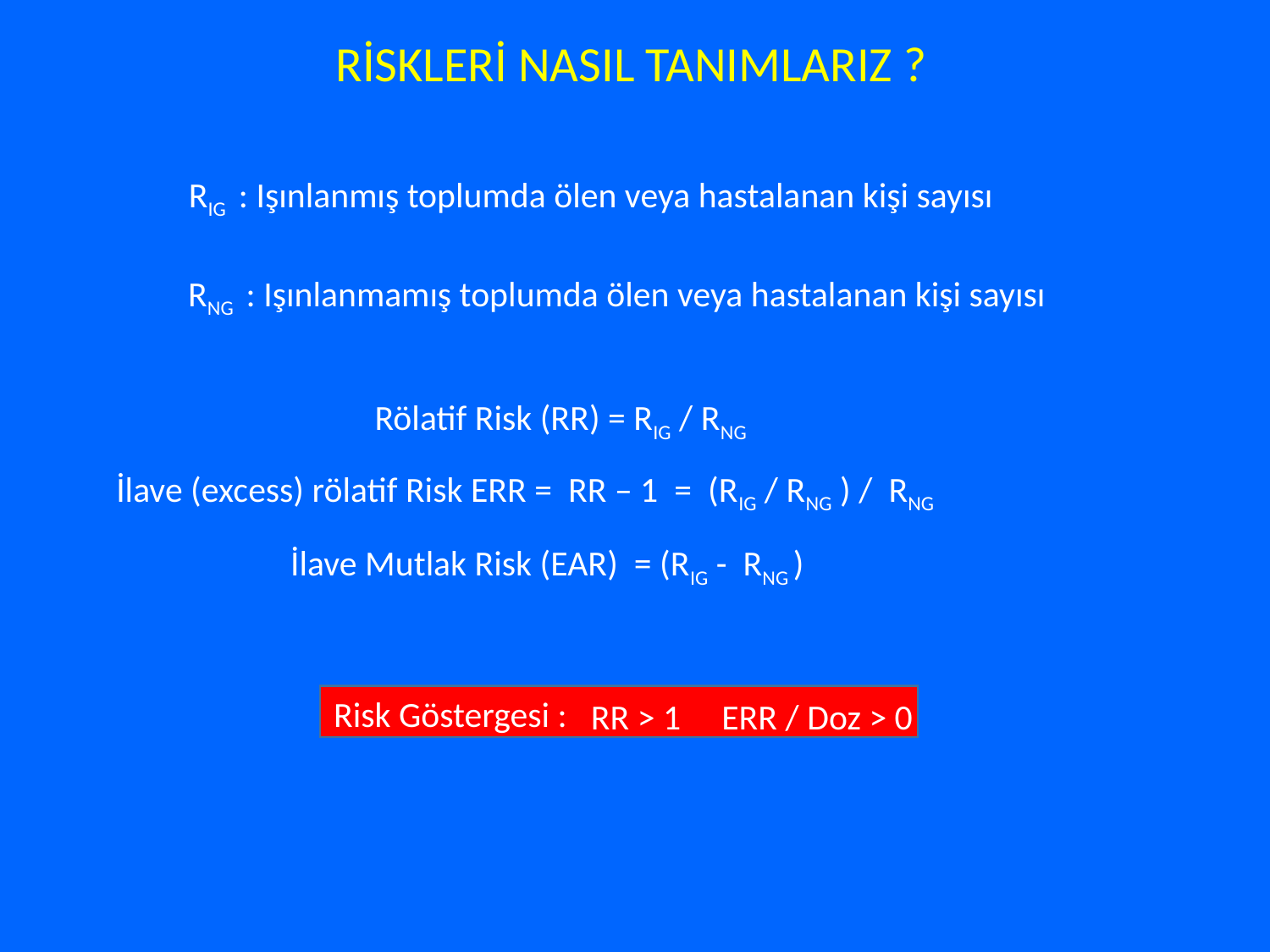

RİSKLERİ NASIL TANIMLARIZ ?
RIG  : Işınlanmış toplumda ölen veya hastalanan kişi sayısı
RNG  : Işınlanmamış toplumda ölen veya hastalanan kişi sayısı
Rölatif Risk (RR) = RIG / RNG
İlave (excess) rölatif Risk ERR =  RR – 1  =  (RIG / RNG ) /  RNG
İlave Mutlak Risk (EAR)  = (RIG -  RNG )

Risk Göstergesi :
RR > 1
ERR / Doz > 0